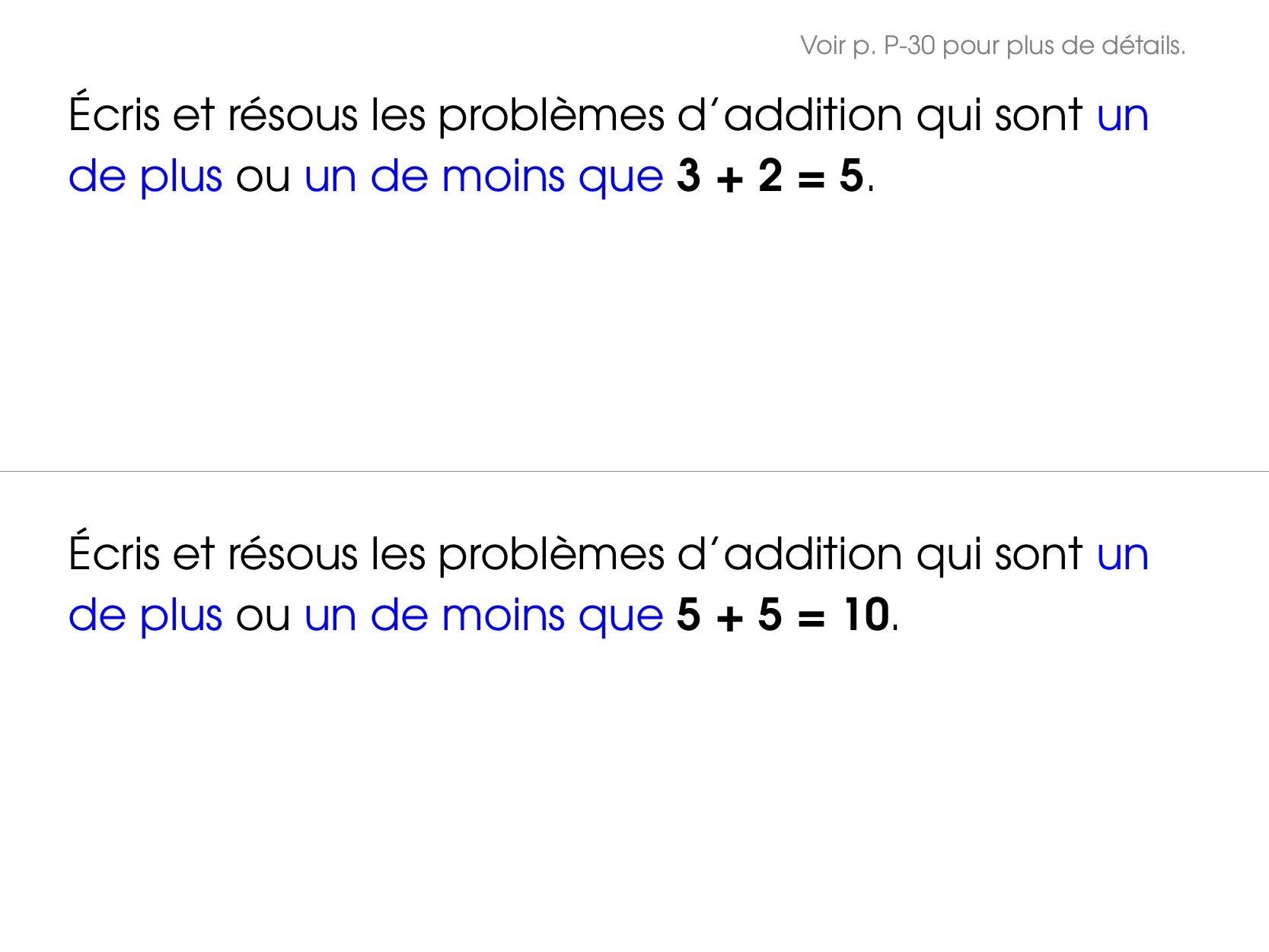

Voir p. P-30 pour plus de détails.
Écris et résous les problèmes d’addition qui sont un de plus ou un de moins que 3 + 2 = 5.
Écris et résous les problèmes d’addition qui sont un de plus ou un de moins que 5 + 5 = 10.